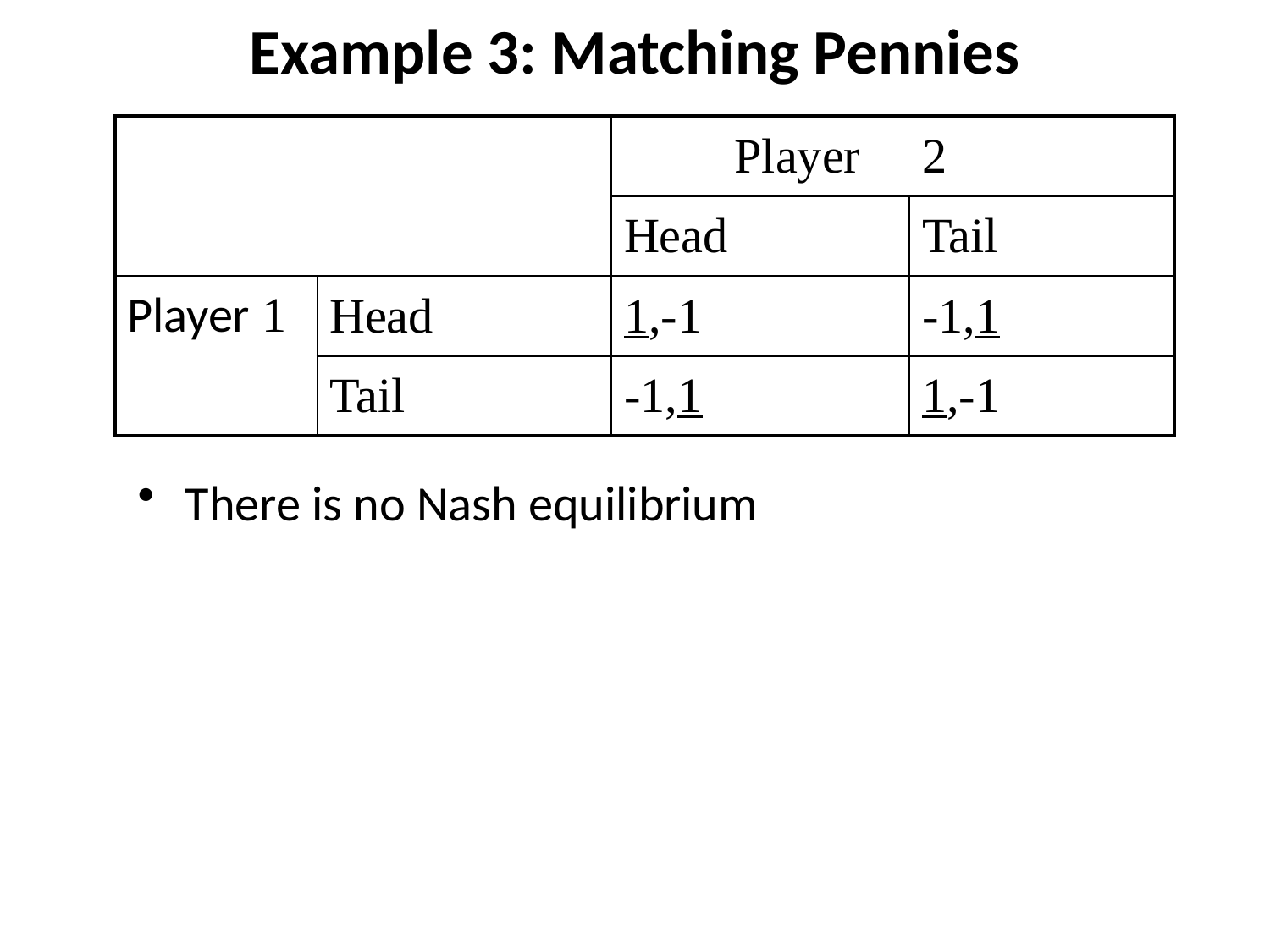

# Example 3: Matching Pennies
|  |  | Player | 2 |
| --- | --- | --- | --- |
|  |  | Head | Tail |
| Player 1 | Head | 1,-1 | -1,1 |
|  | Tail | -1,1 | 1,-1 |

There is no Nash equilibrium